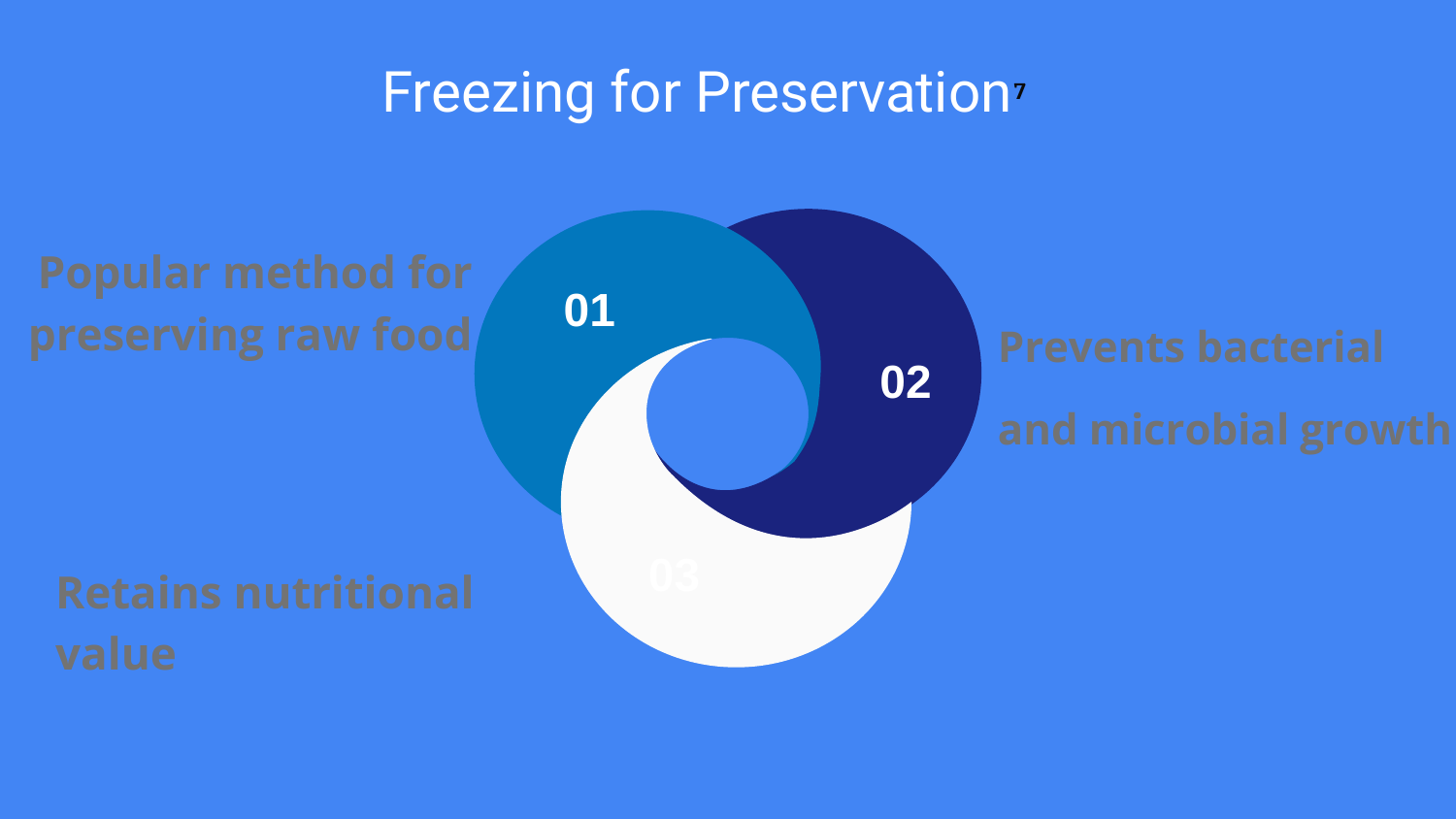

# Freezing for Preservation7
Popular method for preserving raw food
Prevents bacterial
and microbial growth

Retains nutritional value